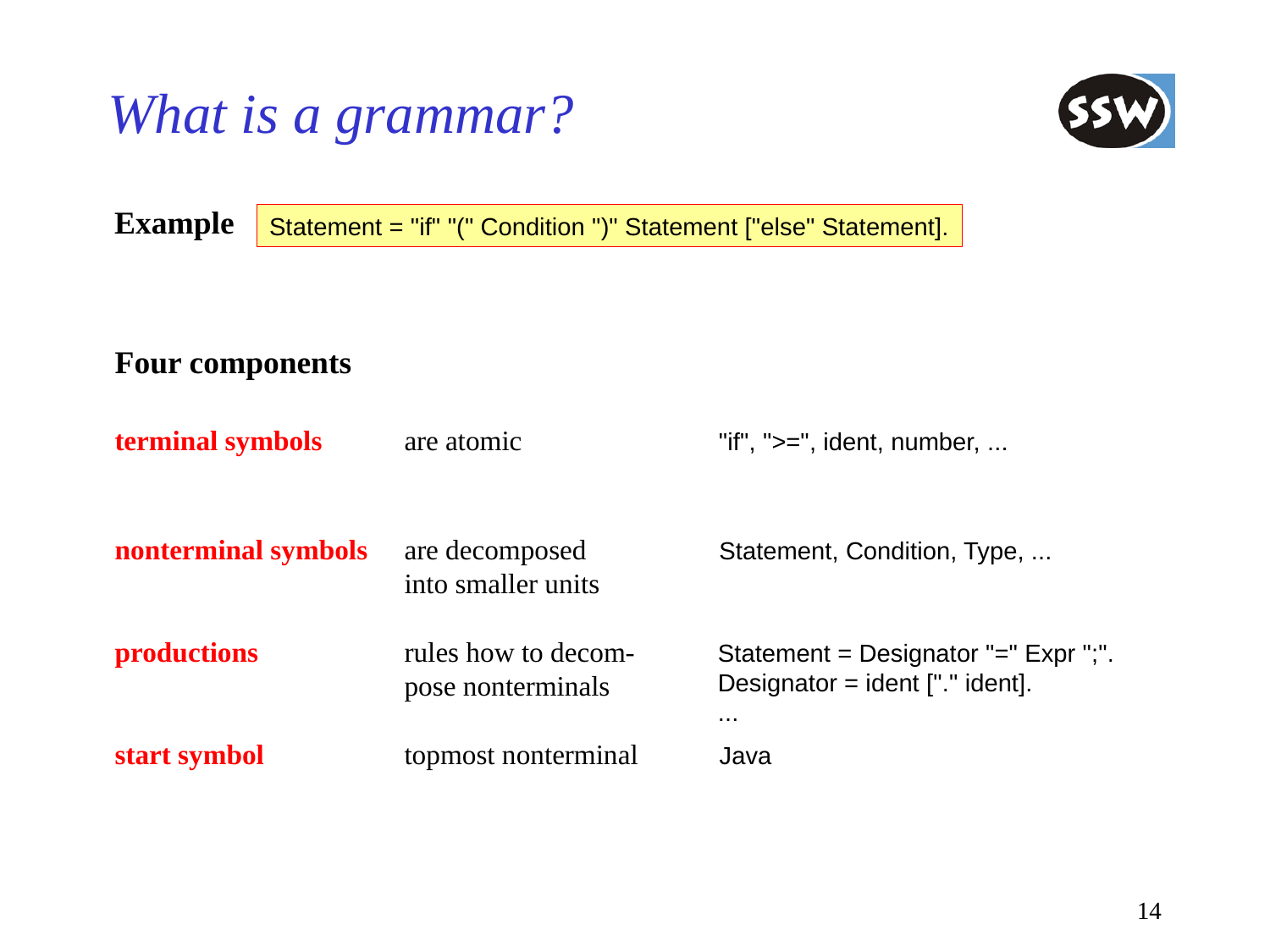

# What is a grammar?
Example
Statement = "if" "(" Condition ")" Statement ["else" Statement].
Four components
terminal symbols
are atomic
"if", ">=", ident, number, ...
nonterminal symbols
are decomposed
into smaller units
Statement, Condition, Type, ...
productions
rules how to decom-
pose nonterminals
Statement = Designator "=" Expr ";".
Designator = ident ["." ident].
...
start symbol
topmost nonterminal
Java
14